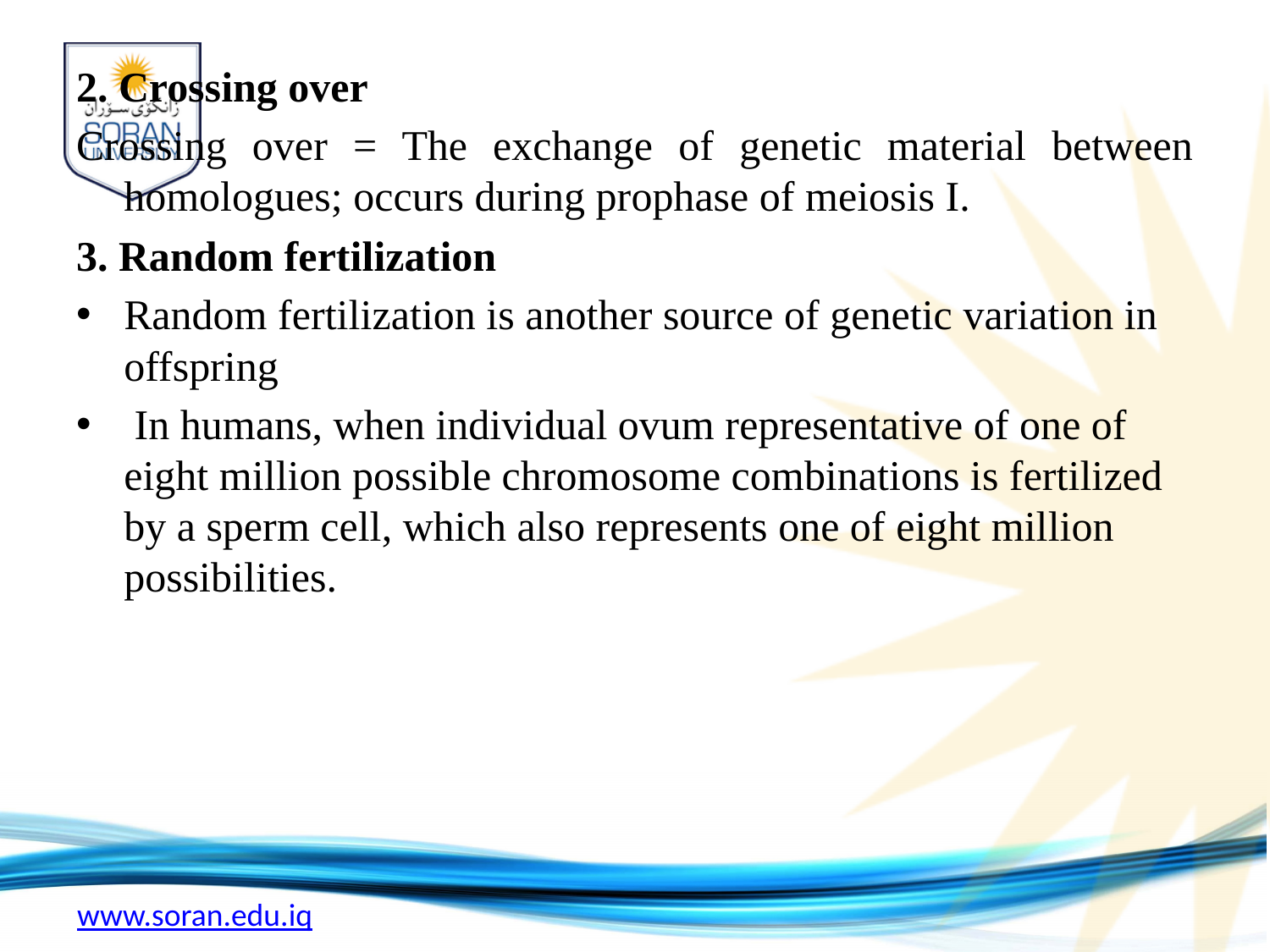

2. Crossing over
Crossing over = The exchange of genetic material between homologues; occurs during prophase of meiosis I.
3. Random fertilization
Random fertilization is another source of genetic variation in offspring
 In humans, when individual ovum representative of one of eight million possible chromosome combinations is fertilized by a sperm cell, which also represents one of eight million possibilities.